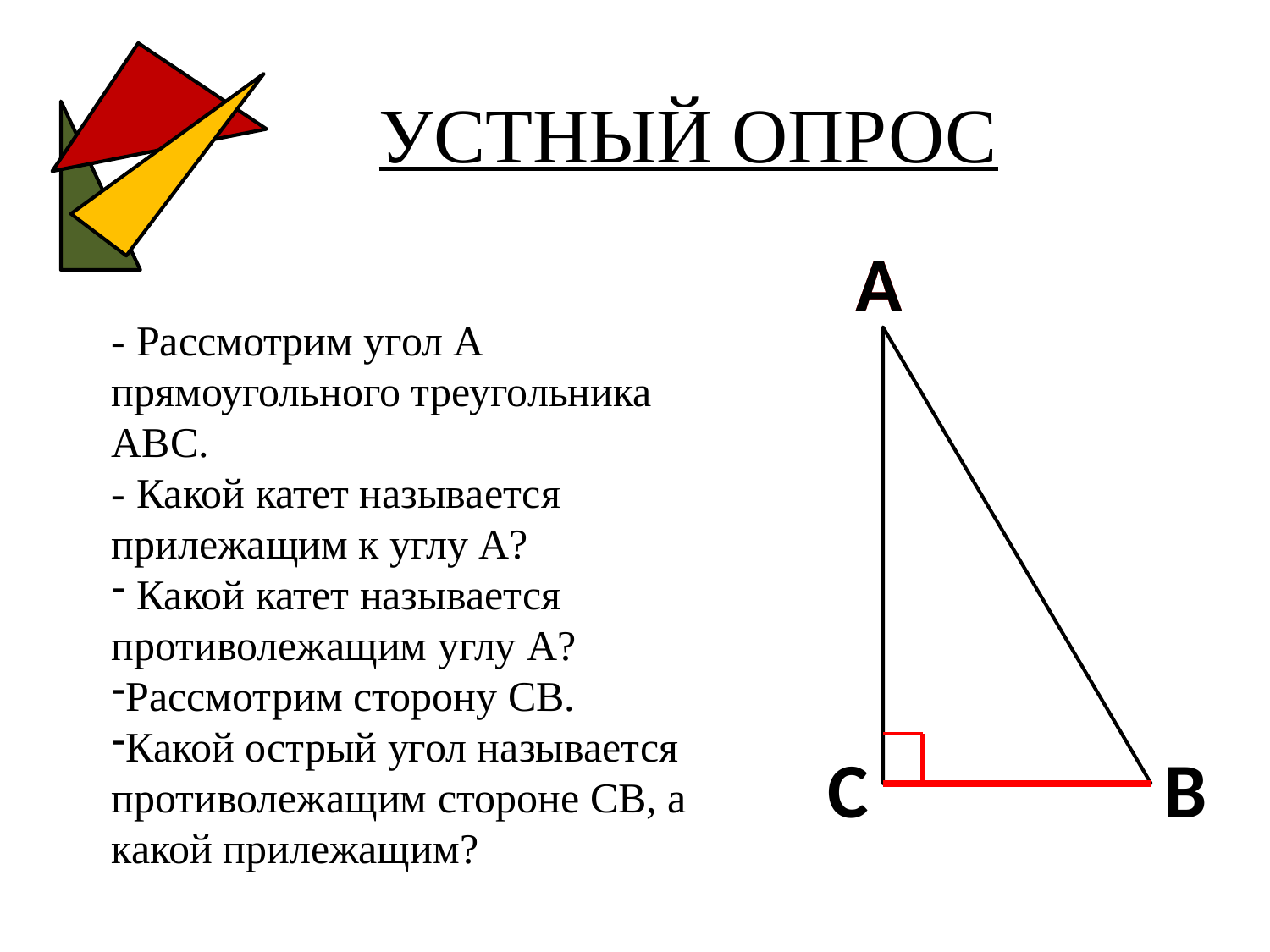

# УСТНЫЙ ОПРОС
А
А
- Рассмотрим угол А прямоугольного треугольника АВС.
- Какой катет называется прилежащим к углу А?
 Какой катет называется противолежащим углу А?
Рассмотрим сторону СВ.
Какой острый угол называется противолежащим стороне СВ, а какой прилежащим?

C
B